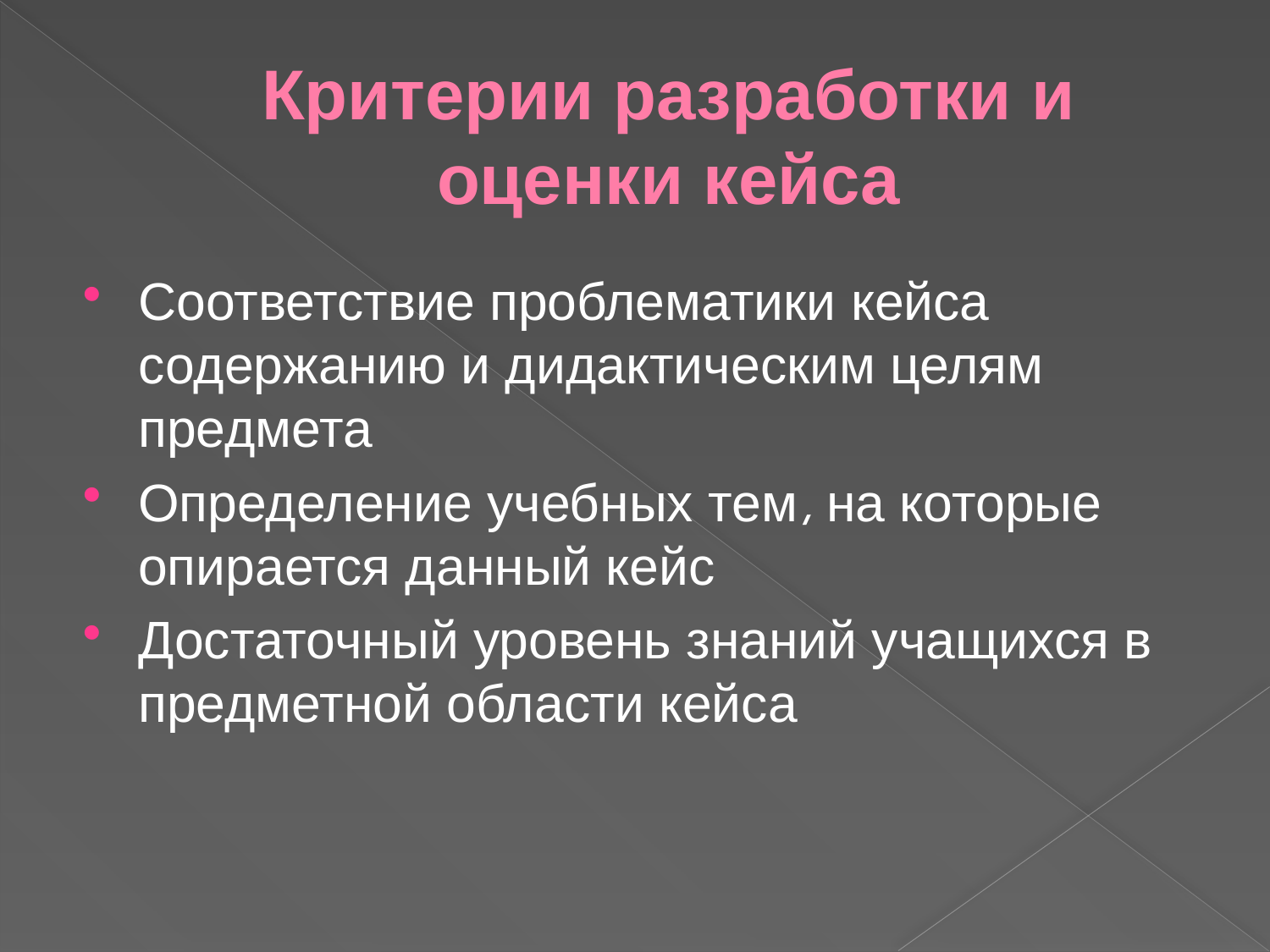

# Критерии разработки и оценки кейса
Соответствие проблематики кейса содержанию и дидактическим целям предмета
Определение учебных тем, на которые опирается данный кейс
Достаточный уровень знаний учащихся в предметной области кейса